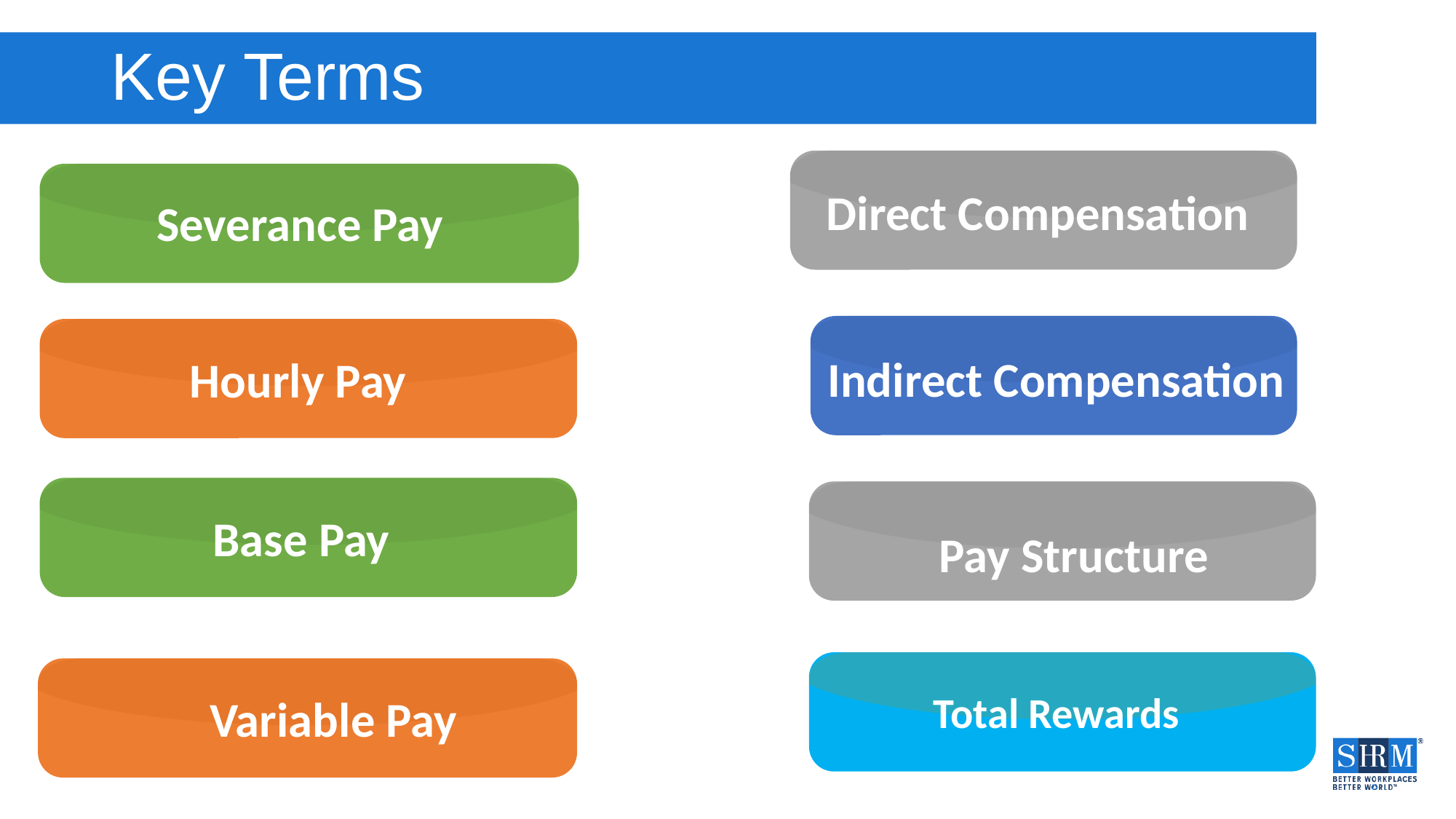

# Key Terms

Direct Compensation
Severance Pay

Indirect Compensation
Hourly Pay

Base Pay
Benefits
Pay Structure

Total Rewards
Variable Pay